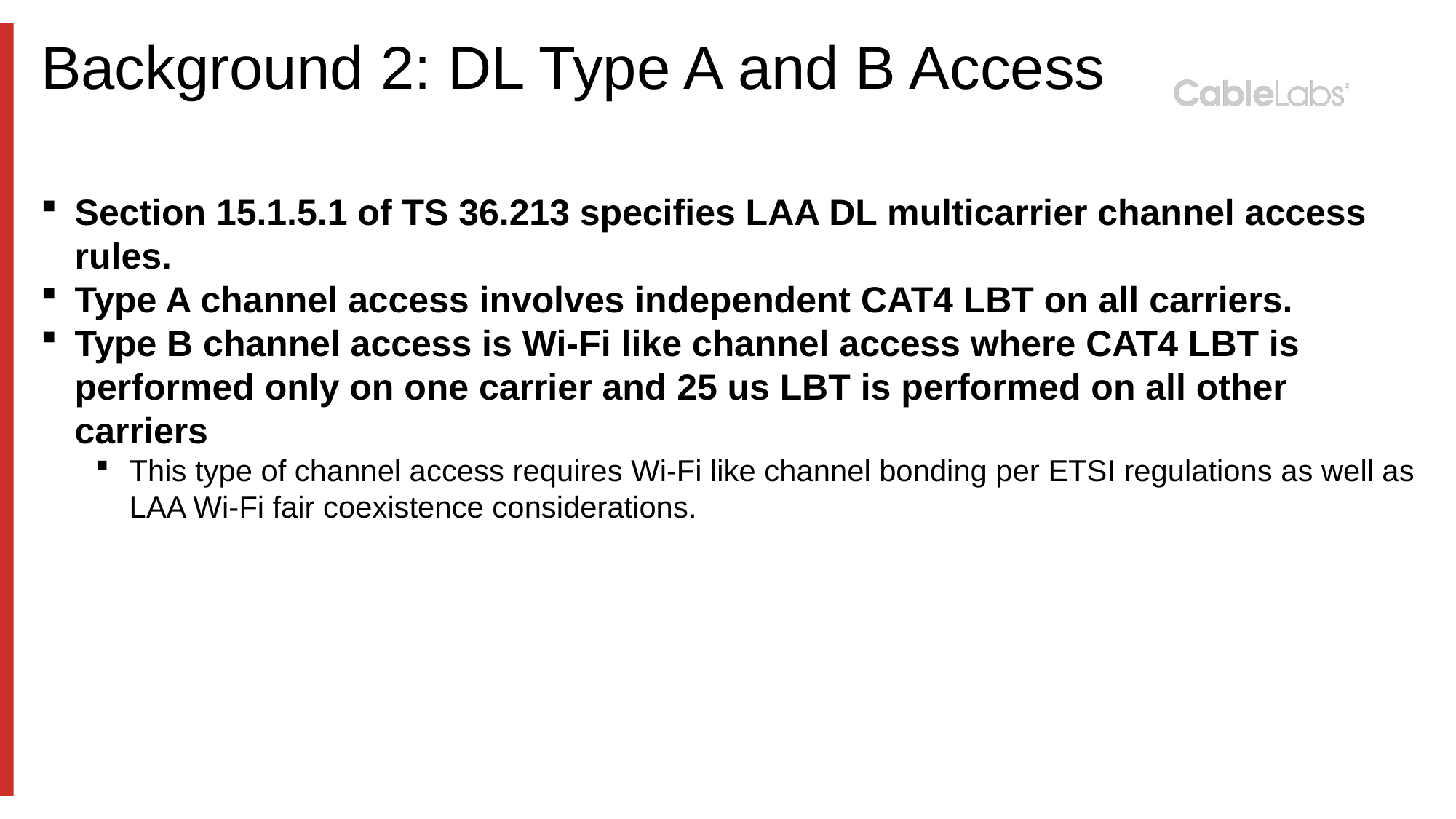

# Background 2: DL Type A and B Access
Section 15.1.5.1 of TS 36.213 specifies LAA DL multicarrier channel access rules.
Type A channel access involves independent CAT4 LBT on all carriers.
Type B channel access is Wi-Fi like channel access where CAT4 LBT is performed only on one carrier and 25 us LBT is performed on all other carriers
This type of channel access requires Wi-Fi like channel bonding per ETSI regulations as well as LAA Wi-Fi fair coexistence considerations.